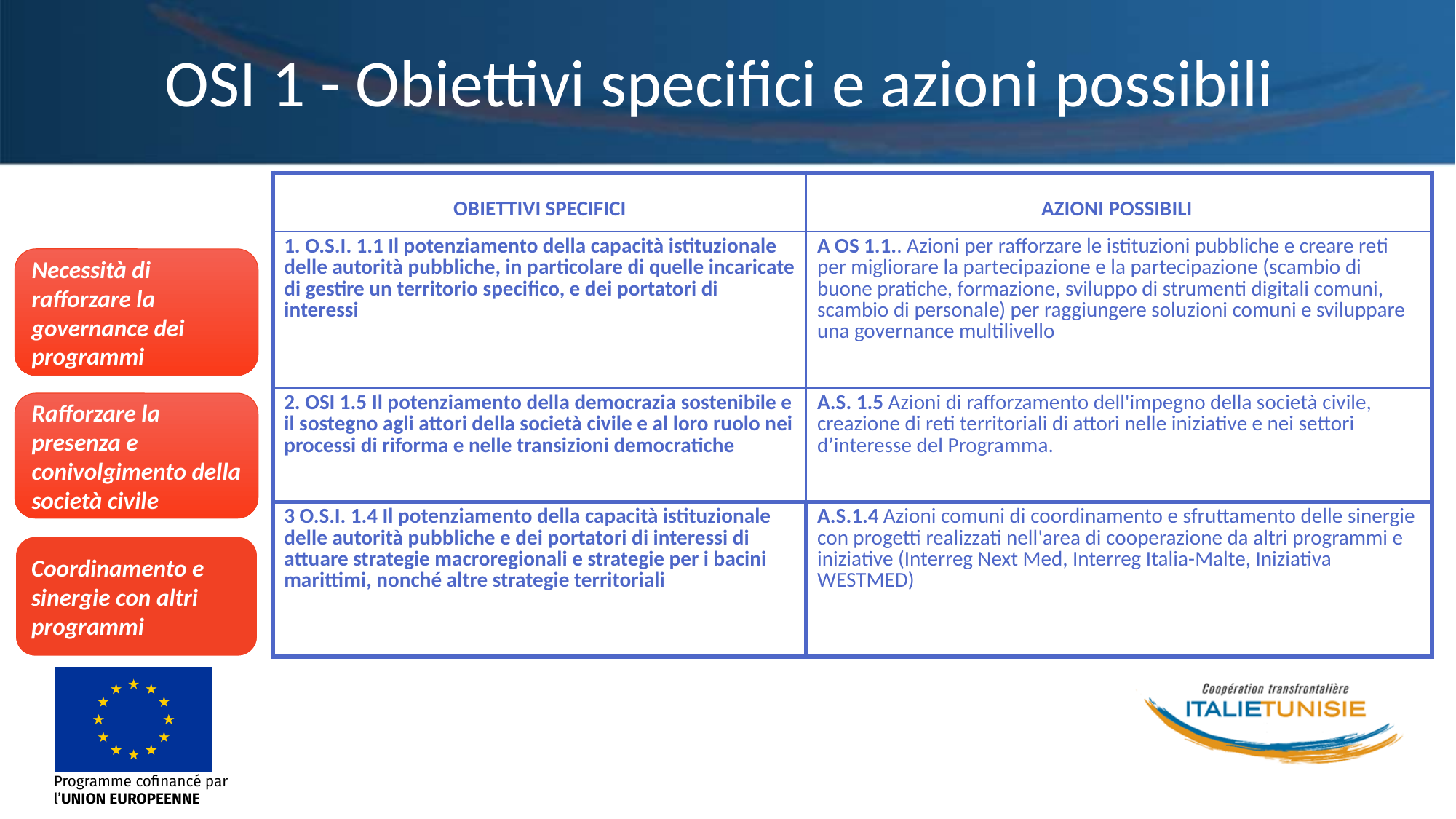

# OSI 1 - Obiettivi specifici e azioni possibili

| OBIETTIVI SPECIFICI | AZIONI POSSIBILI |
| --- | --- |
| 1. O.S.I. 1.1 Il potenziamento della capacità istituzionale delle autorità pubbliche, in particolare di quelle incaricate di gestire un territorio specifico, e dei portatori di interessi | A OS 1.1.. Azioni per rafforzare le istituzioni pubbliche e creare reti per migliorare la partecipazione e la partecipazione (scambio di buone pratiche, formazione, sviluppo di strumenti digitali comuni, scambio di personale) per raggiungere soluzioni comuni e sviluppare una governance multilivello |
| 2. OSI 1.5 Il potenziamento della democrazia sostenibile e il sostegno agli attori della società civile e al loro ruolo nei processi di riforma e nelle transizioni democratiche | A.S. 1.5 Azioni di rafforzamento dell'impegno della società civile, creazione di reti territoriali di attori nelle iniziative e nei settori d’interesse del Programma. |
| 3 O.S.I. 1.4 Il potenziamento della capacità istituzionale delle autorità pubbliche e dei portatori di interessi di attuare strategie macroregionali e strategie per i bacini marittimi, nonché altre strategie territoriali | A.S.1.4 Azioni comuni di coordinamento e sfruttamento delle sinergie con progetti realizzati nell'area di cooperazione da altri programmi e iniziative (Interreg Next Med, Interreg Italia-Malte, Iniziativa WESTMED) |
Necessità di rafforzare la governance dei programmi
Rafforzare la presenza e conivolgimento della società civile
Coordinamento e sinergie con altri programmi